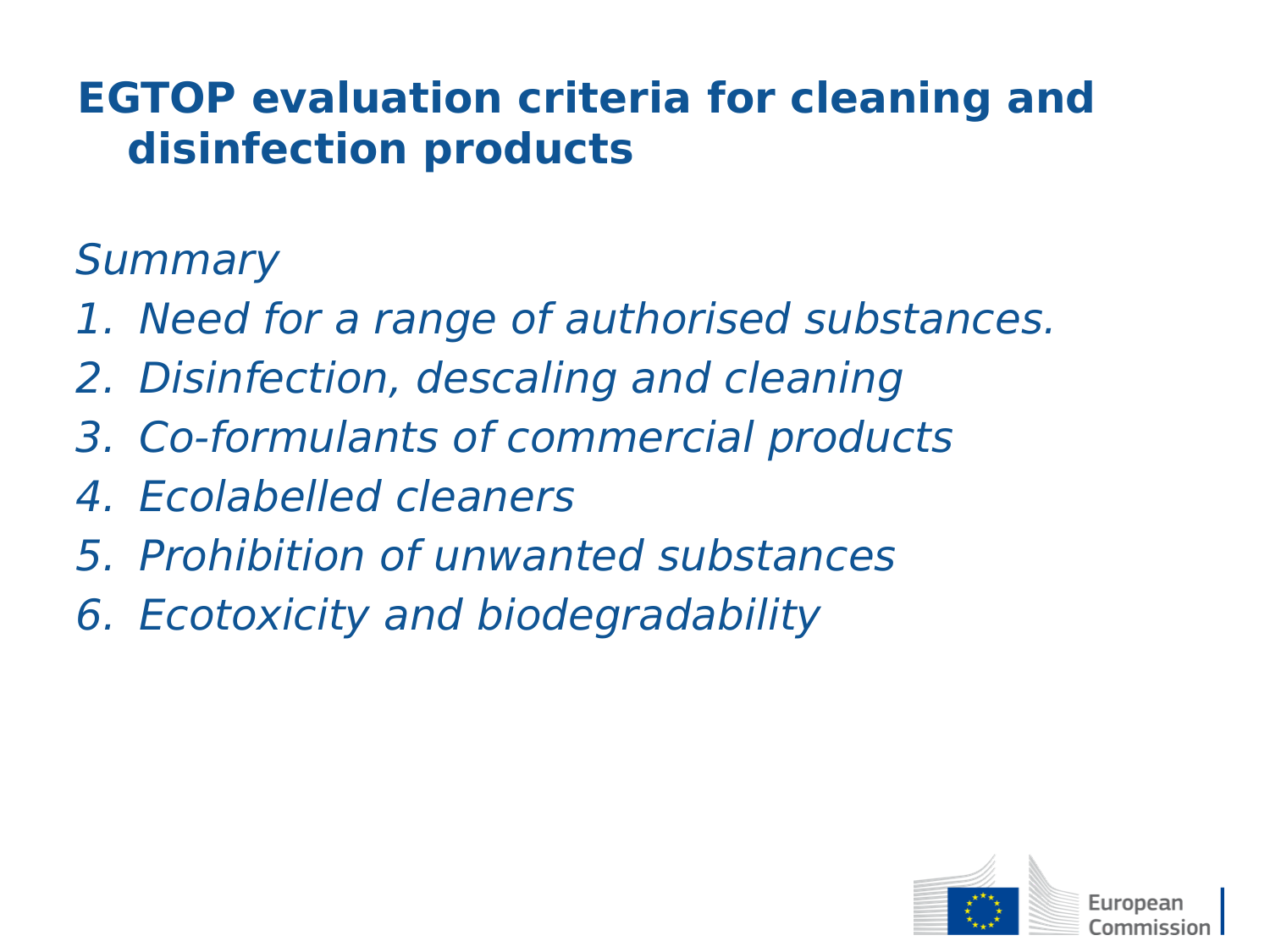

# EGTOP evaluation criteria for cleaning and disinfection products
Summary
Need for a range of authorised substances.
Disinfection, descaling and cleaning
Co-formulants of commercial products
Ecolabelled cleaners
Prohibition of unwanted substances
Ecotoxicity and biodegradability